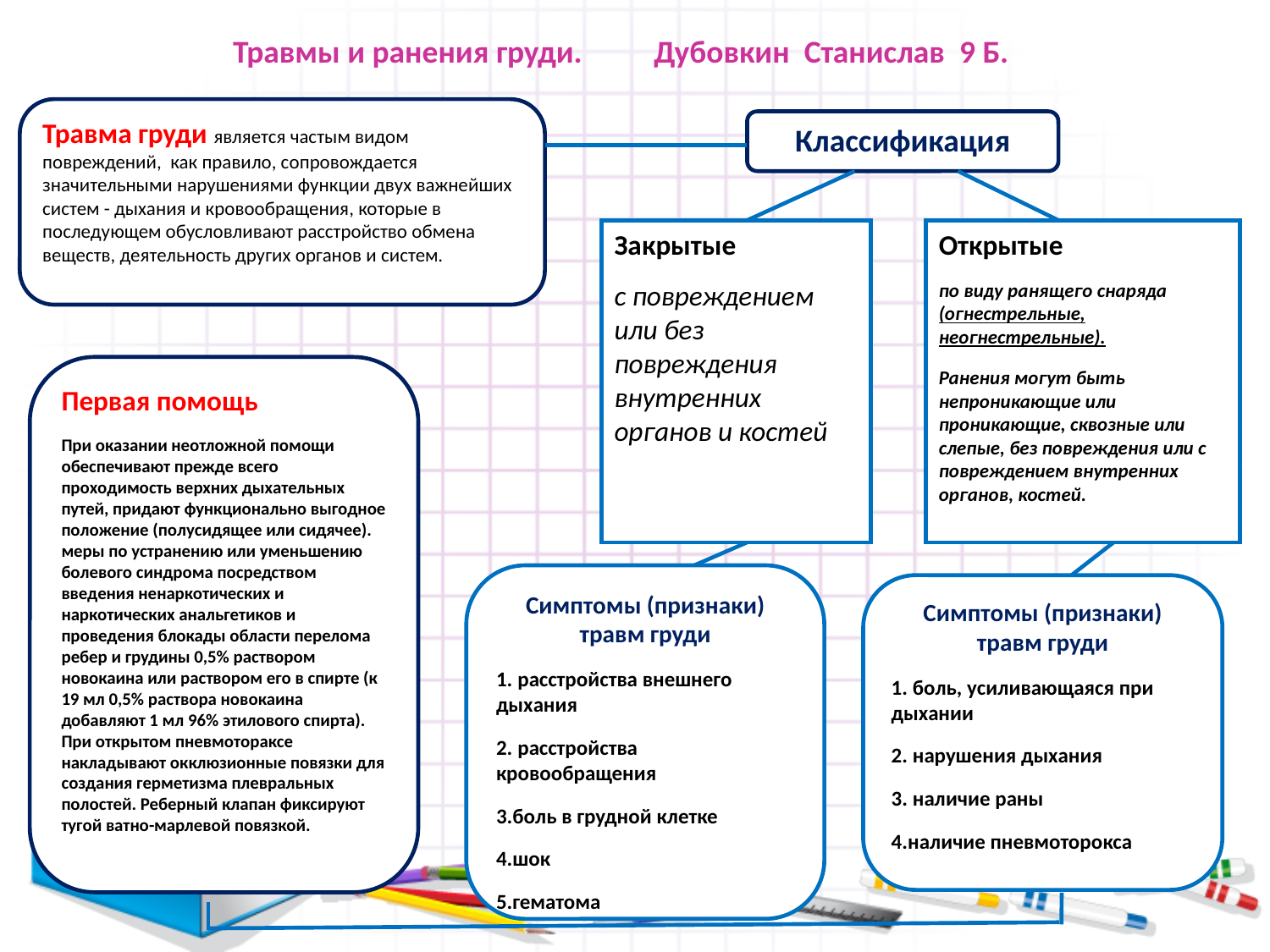

# Травмы и ранения груди.          Дубовкин  Станислав  9 Б.
Травма груди является частым видом повреждений,  как правило, сопровождается значительными нарушениями функции двух важнейших систем - дыхания и кровообращения, которые в последующем обусловливают расстройство обмена веществ, деятельность других органов и систем.
Классификация

Закрытые
с повреждением или без повреждения внутренних органов и костей
Открытые
по виду ранящего снаряда (огнестрельные, неогнестрельные).
Ранения могут быть непроникающие или проникающие, сквозные или слепые, без повреждения или с повреждением внутренних органов, костей.
Первая помощь
При оказании неотложной помощи обеспечивают прежде всего проходимость верхних дыхательных путей, придают функционально выгодное положение (полусидящее или сидячее). меры по устранению или уменьшению болевого синдрома посредством введения ненаркотических и наркотических анальгетиков и проведения блокады области перелома ребер и грудины 0,5% раствором новокаина или раствором его в спирте (к 19 мл 0,5% раствора новокаина добавляют 1 мл 96% этилового спирта). При открытом пневмотораксе накладывают окклюзионные повязки для создания герметизма плевральных полостей. Реберный клапан фиксируют тугой ватно-марлевой повязкой.
Симптомы (признаки) травм груди
1. расстройства внешнего дыхания
2. расстройства кровообращения
3.боль в грудной клетке
4.шок
5.гематома
Симптомы (признаки) травм груди
1. боль, усиливающаяся при дыхании
2. нарушения дыхания
3. наличие раны
4.наличие пневмоторокса